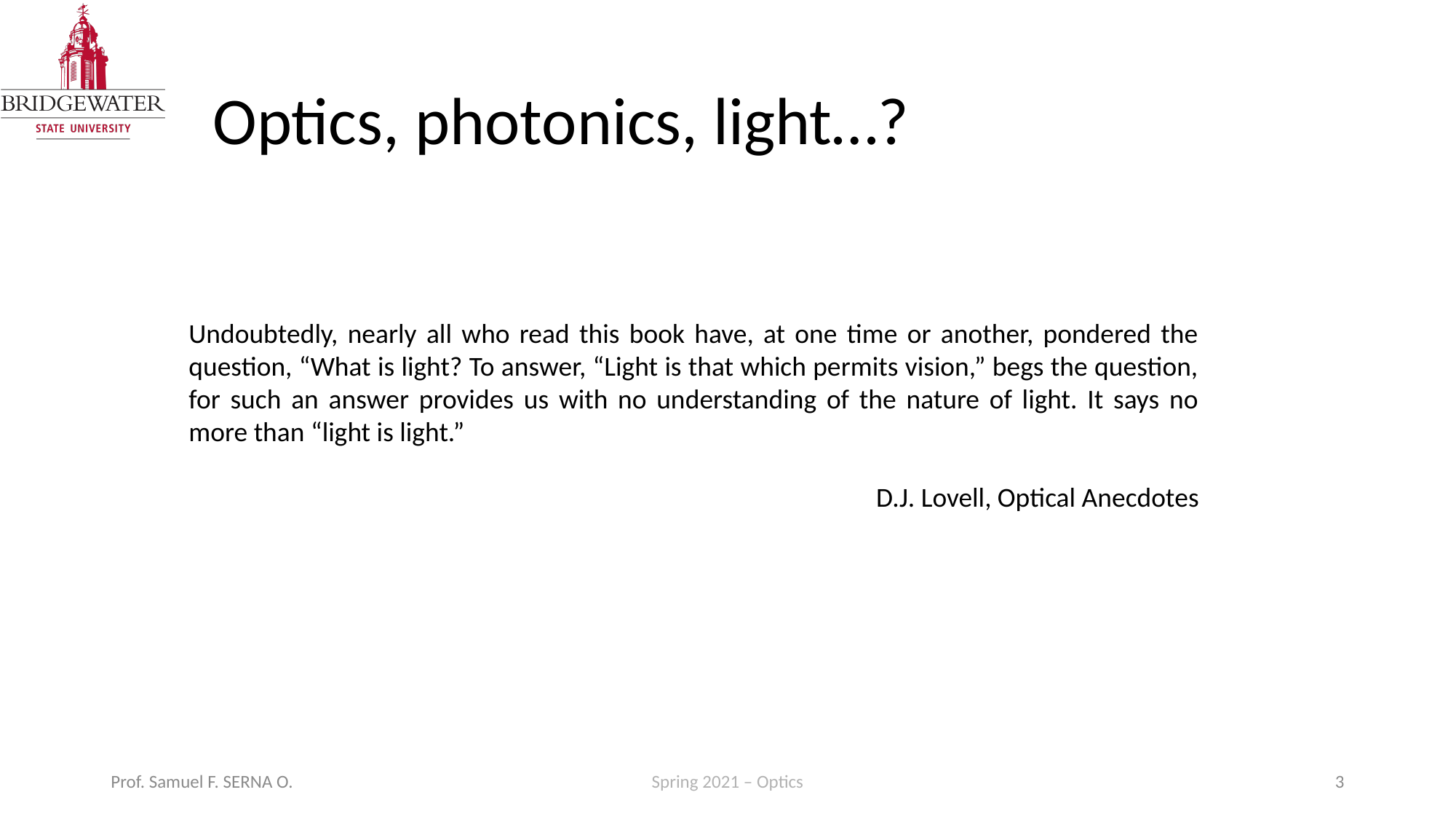

# Optics, photonics, light…?
Undoubtedly, nearly all who read this book have, at one time or another, pondered the question, “What is light? To answer, “Light is that which permits vision,” begs the question, for such an answer provides us with no understanding of the nature of light. It says no more than “light is light.”

D.J. Lovell, Optical Anecdotes
Prof. Samuel F. SERNA O.
Spring 2021 – Optics
3